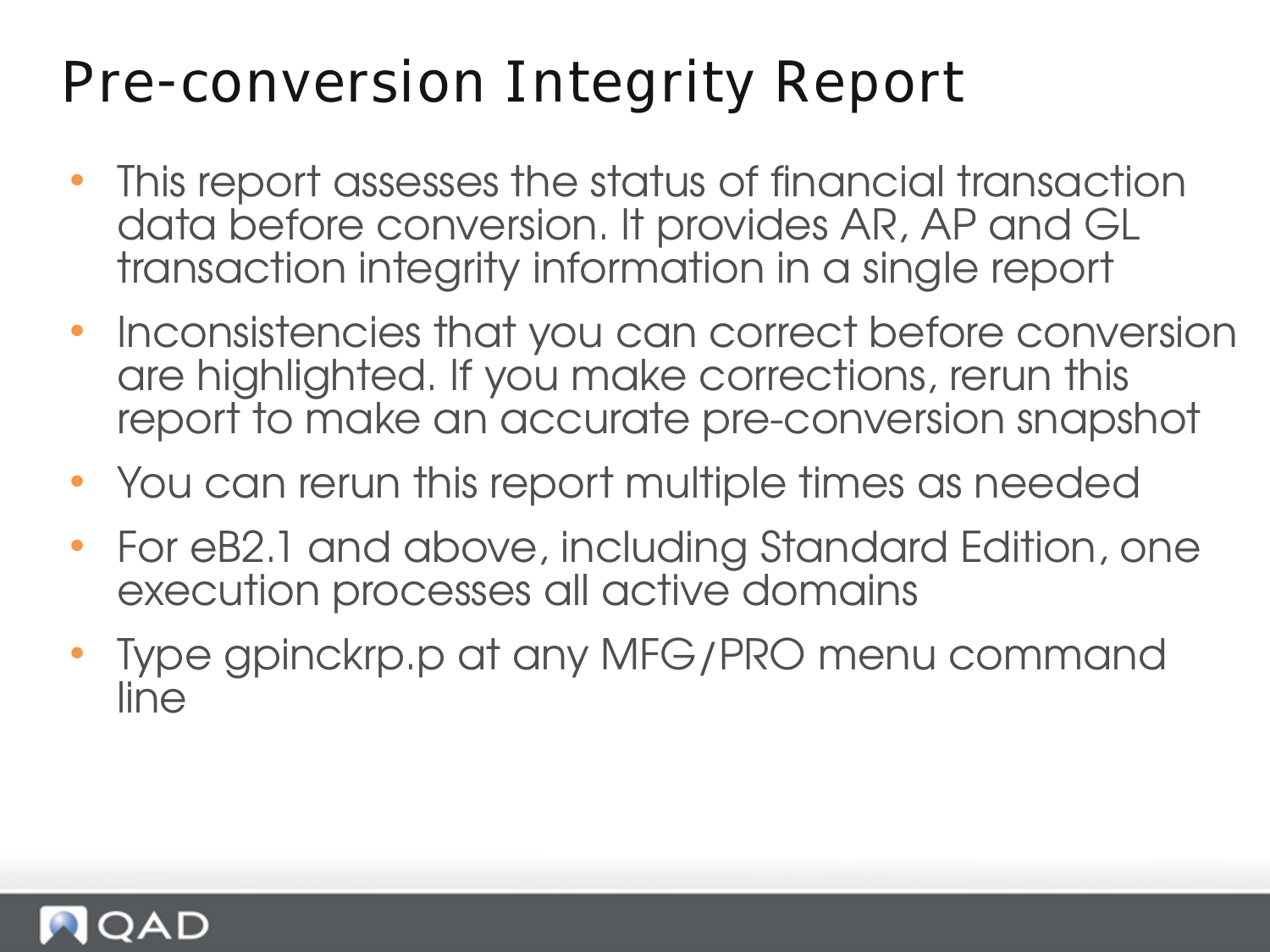

Pre-conversion Integrity Report
This report assesses the status of financial transaction data before conversion. It provides AR, AP and GL transaction integrity information in a single report
Inconsistencies that you can correct before conversion are highlighted. If you make corrections, rerun this report to make an accurate pre-conversion snapshot
You can rerun this report multiple times as needed
For eB2.1 and above, including Standard Edition, one execution processes all active domains
Type gpinckrp.p at any MFG/PRO menu command line